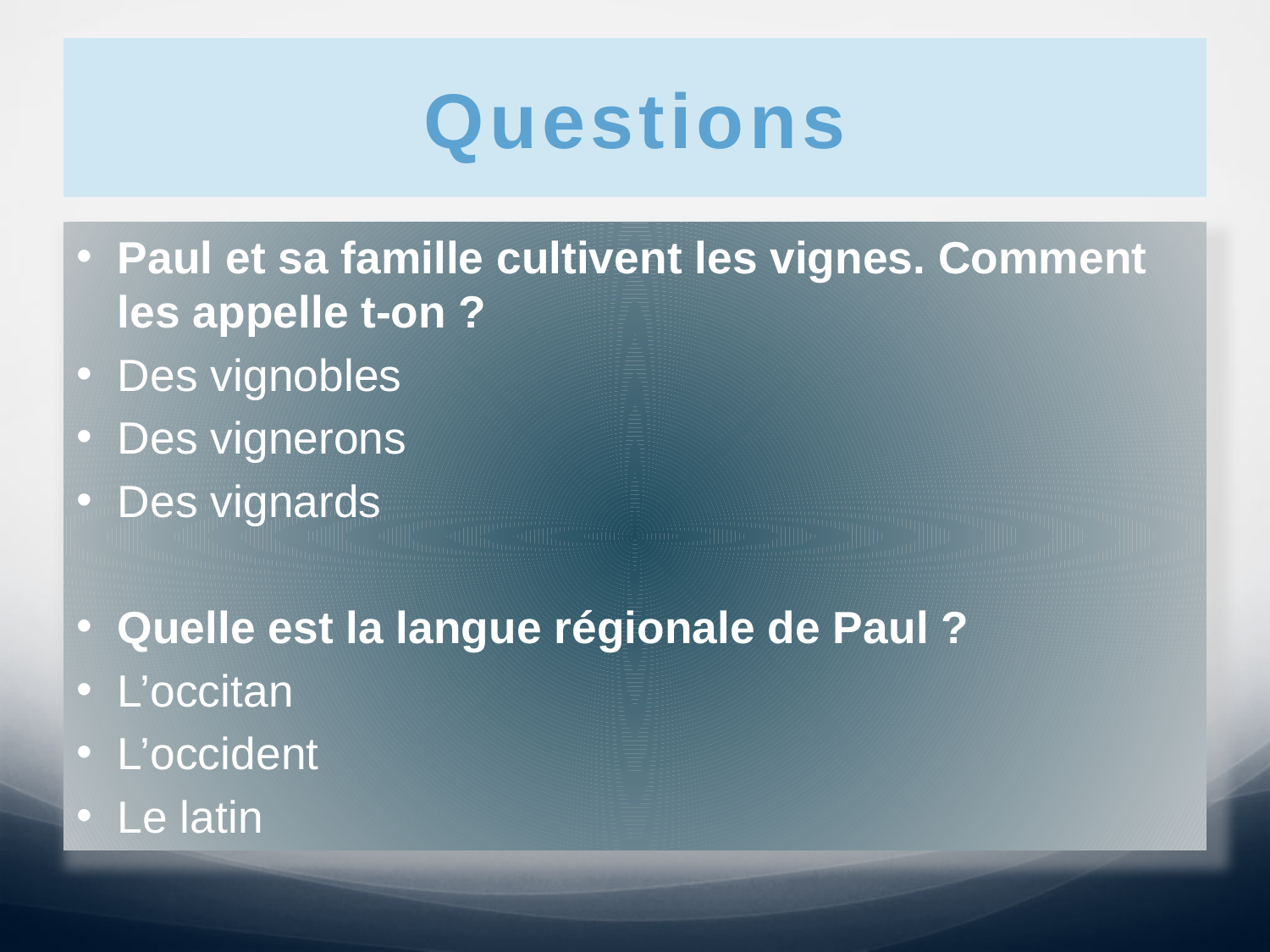

# Questions
Paul et sa famille cultivent les vignes. Comment les appelle t-on ?
Des vignobles
Des vignerons
Des vignards

Quelle est la langue régionale de Paul ?
L’occitan
L’occident
Le latin